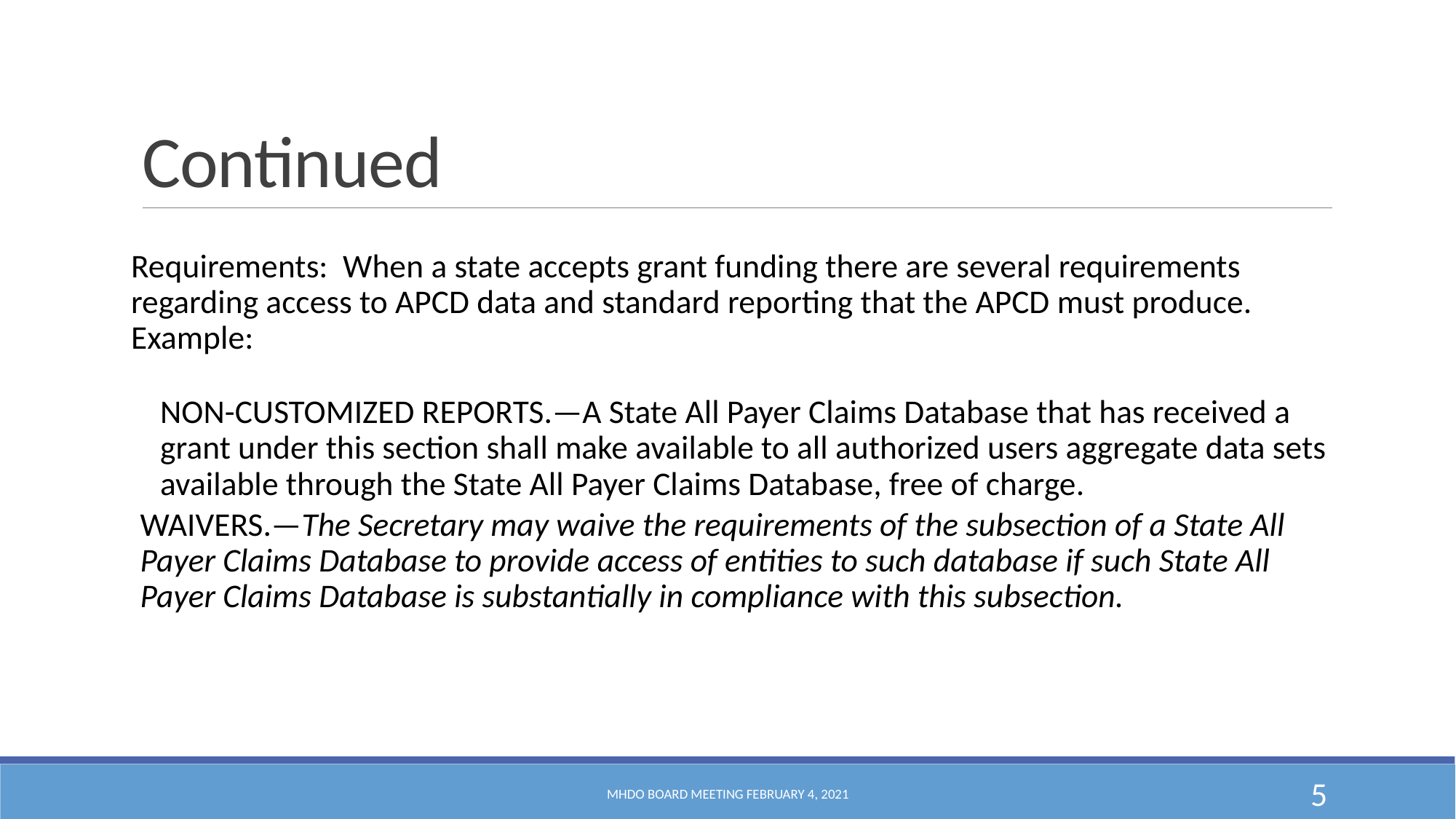

# Continued
Requirements:  When a state accepts grant funding there are several requirements regarding access to APCD data and standard reporting that the APCD must produce.  Example:

NON-CUSTOMIZED REPORTS.—A State All Payer Claims Database that has received a grant under this section shall make available to all authorized users aggregate data sets available through the State All Payer Claims Database, free of charge.
WAIVERS.—The Secretary may waive the requirements of the subsection of a State All Payer Claims Database to provide access of entities to such database if such State All Payer Claims Database is substantially in compliance with this subsection.

MHDO Board Meeting February 4, 2021
5